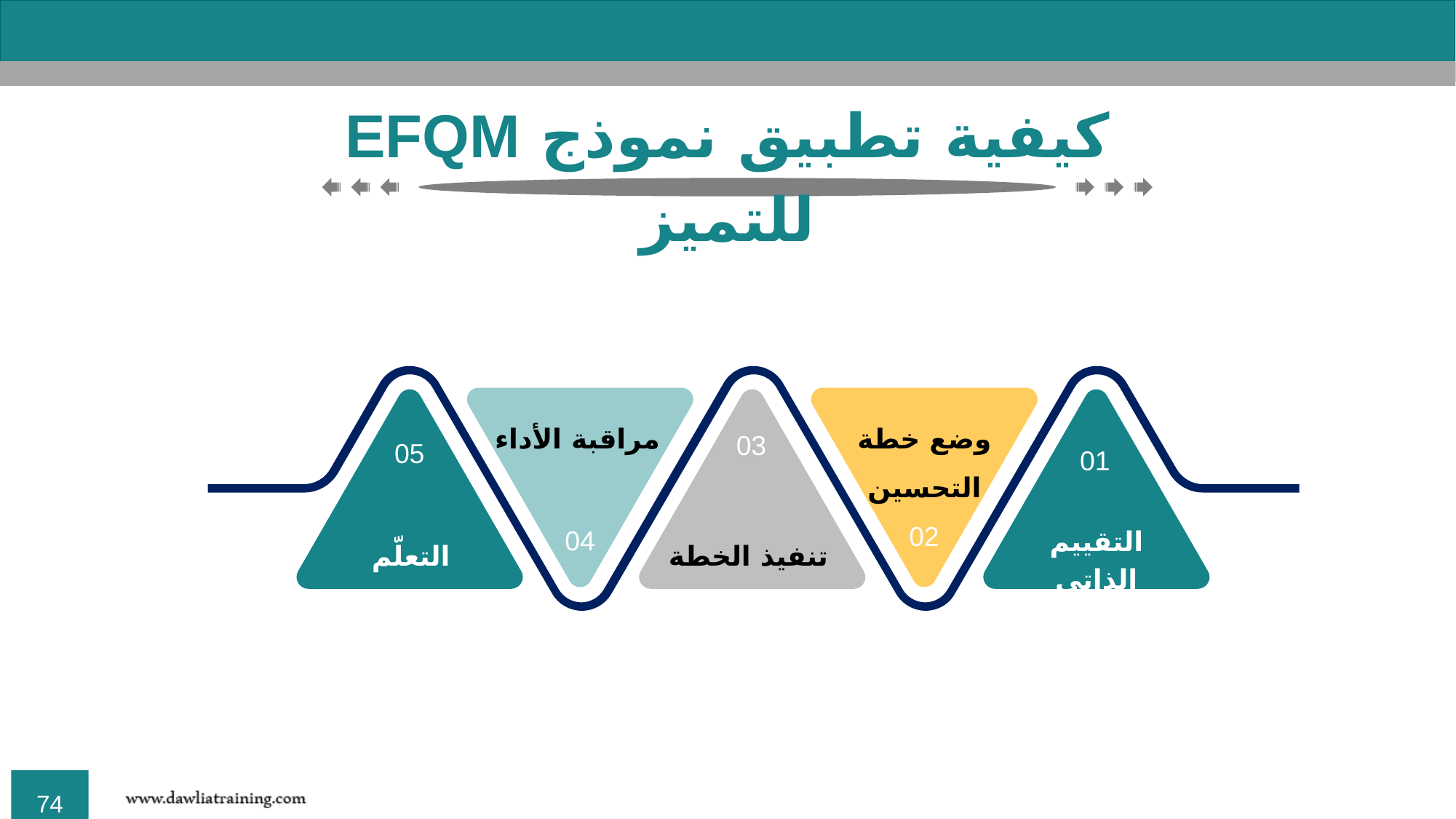

كيفية تطبيق نموذج EFQM للتميز

مراقبة الأداء
04

وضع خطة التحسين
02

05
التعلّم المستمر

03
تنفيذ الخطة

01
التقييم الذاتي